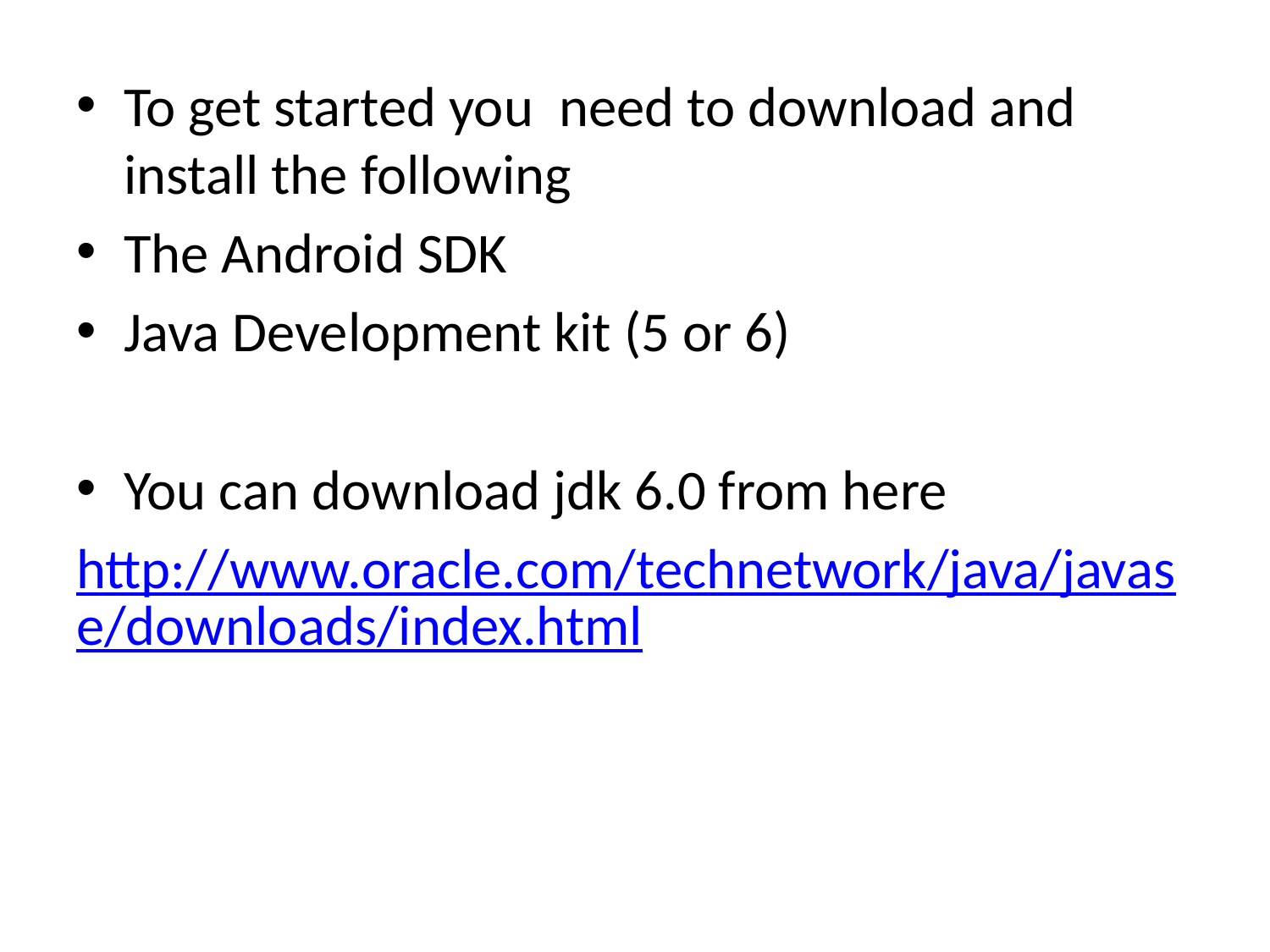

To get started you  need to download and install the following
The Android SDK
Java Development kit (5 or 6)

You can download jdk 6.0 from here
http://www.oracle.com/technetwork/java/javase/downloads/index.html